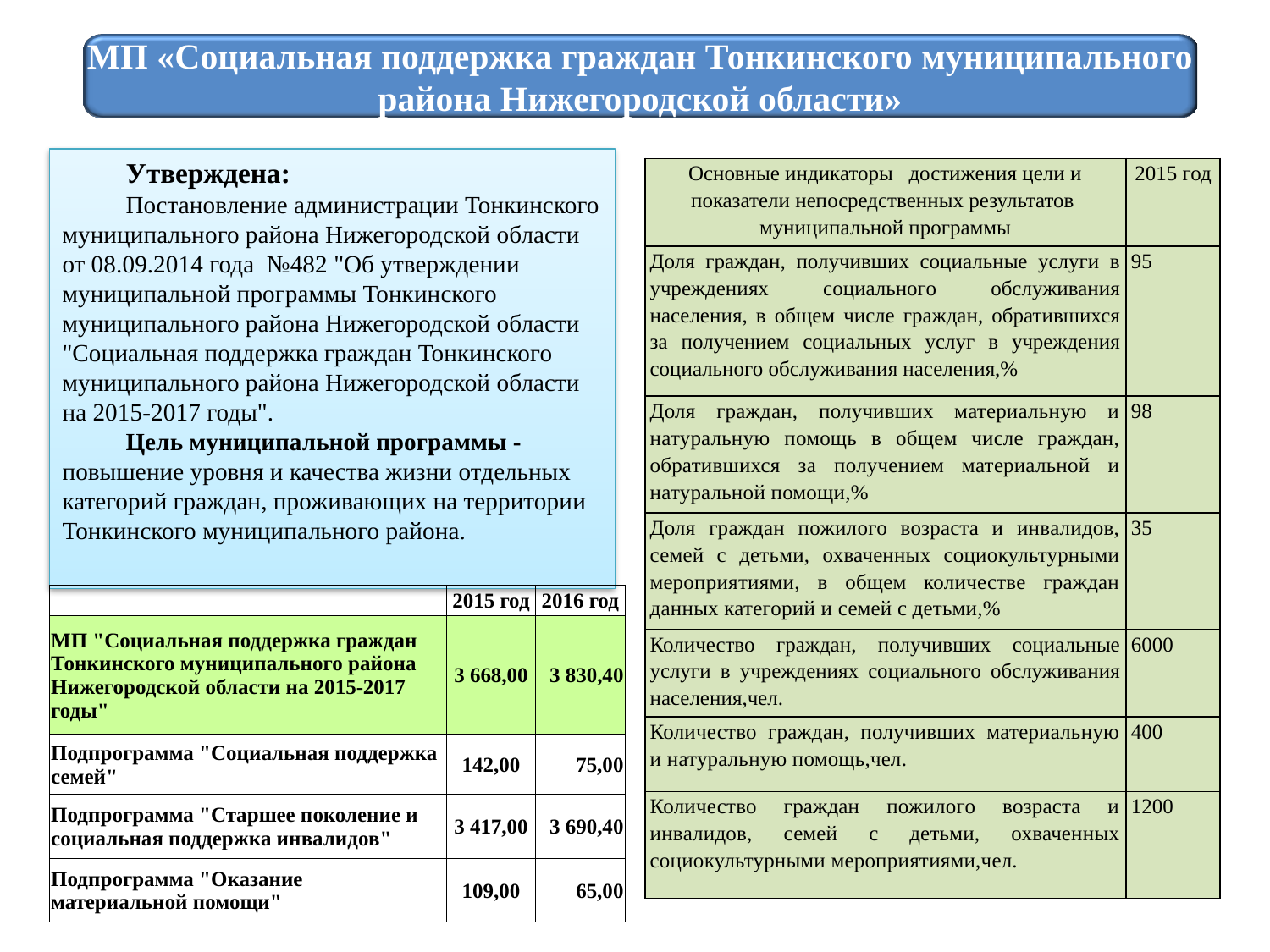

МП «Социальная поддержка граждан Тонкинского муниципального района Нижегородской области»
Утверждена:
Постановление администрации Тонкинского муниципального района Нижегородской области от 08.09.2014 года  №482 "Об утверждении муниципальной программы Тонкинского муниципального района Нижегородской области "Социальная поддержка граждан Тонкинского муниципального района Нижегородской области на 2015-2017 годы".
Цель муниципальной программы - повышение уровня и качества жизни отдельных категорий граждан, проживающих на территории Тонкинского муниципального района.

| Основные индикаторы достижения цели и показатели непосредственных результатов муниципальной программы | 2015 год |
| --- | --- |
| Доля граждан, получивших социальные услуги в учреждениях социального обслуживания населения, в общем числе граждан, обратившихся за получением социальных услуг в учреждения социального обслуживания населения,% | 95 |
| Доля граждан, получивших материальную и натуральную помощь в общем числе граждан, обратившихся за получением материальной и натуральной помощи,% | 98 |
| Доля граждан пожилого возраста и инвалидов, семей с детьми, охваченных социокультурными мероприятиями, в общем количестве граждан данных категорий и семей с детьми,% | 35 |
| Количество граждан, получивших социальные услуги в учреждениях социального обслуживания населения,чел. | 6000 |
| Количество граждан, получивших материальную и натуральную помощь,чел. | 400 |
| Количество граждан пожилого возраста и инвалидов, семей с детьми, охваченных социокультурными мероприятиями,чел. | 1200 |

|  | 2015 год | 2016 год |
| --- | --- | --- |
| МП "Социальная поддержка граждан Тонкинского муниципального района Нижегородской области на 2015-2017 годы" | 3 668,00 | 3 830,40 |
| Подпрограмма "Социальная поддержка семей" | 142,00 | 75,00 |
| Подпрограмма "Старшее поколение и социальная поддержка инвалидов" | 3 417,00 | 3 690,40 |
| Подпрограмма "Оказание материальной помощи" | 109,00 | 65,00 |